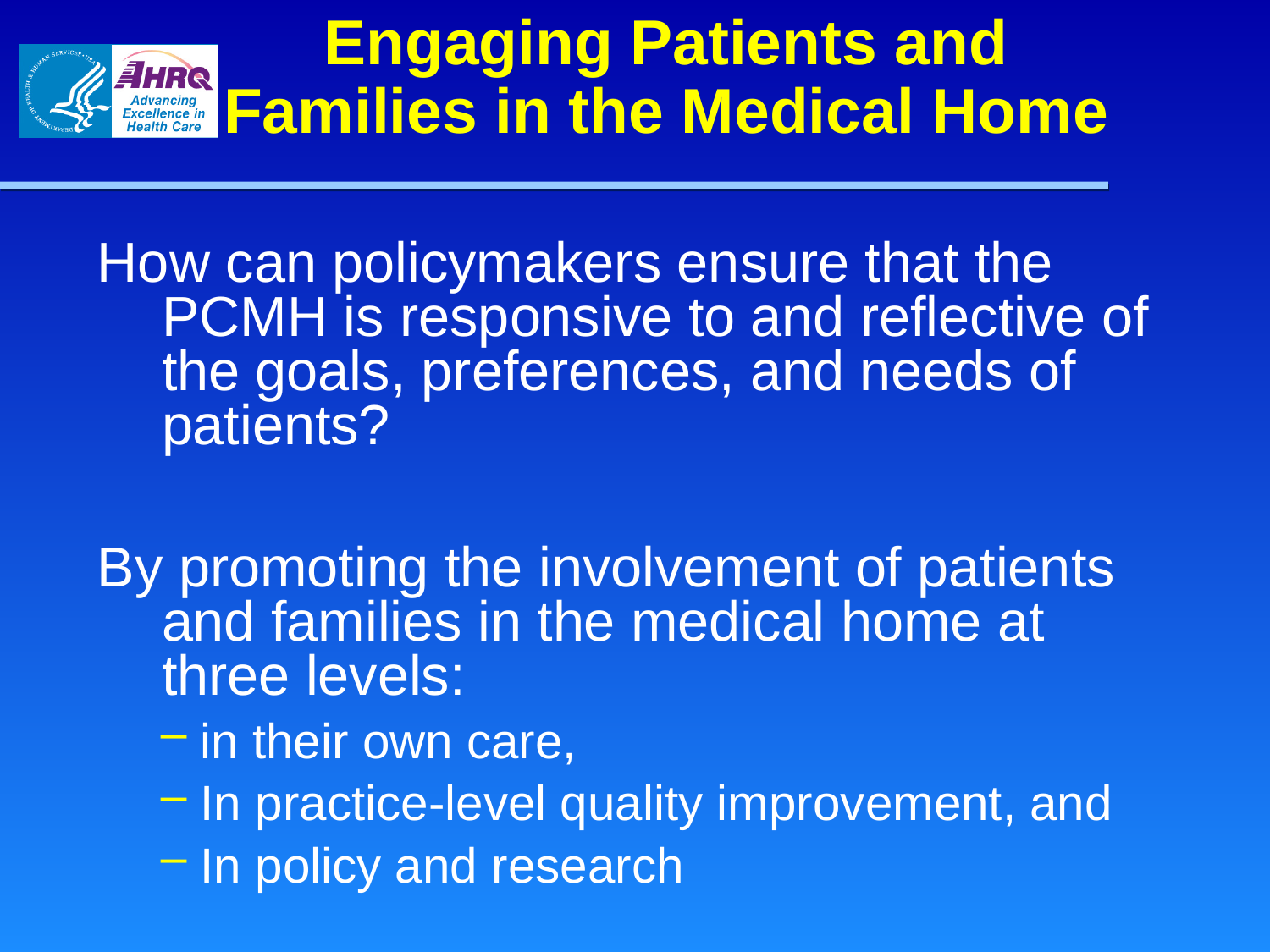

# Engaging Patients and Families in the Medical Home
How can policymakers ensure that the PCMH is responsive to and reflective of the goals, preferences, and needs of patients?

By promoting the involvement of patients and families in the medical home at three levels:
in their own care,
In practice-level quality improvement, and
In policy and research